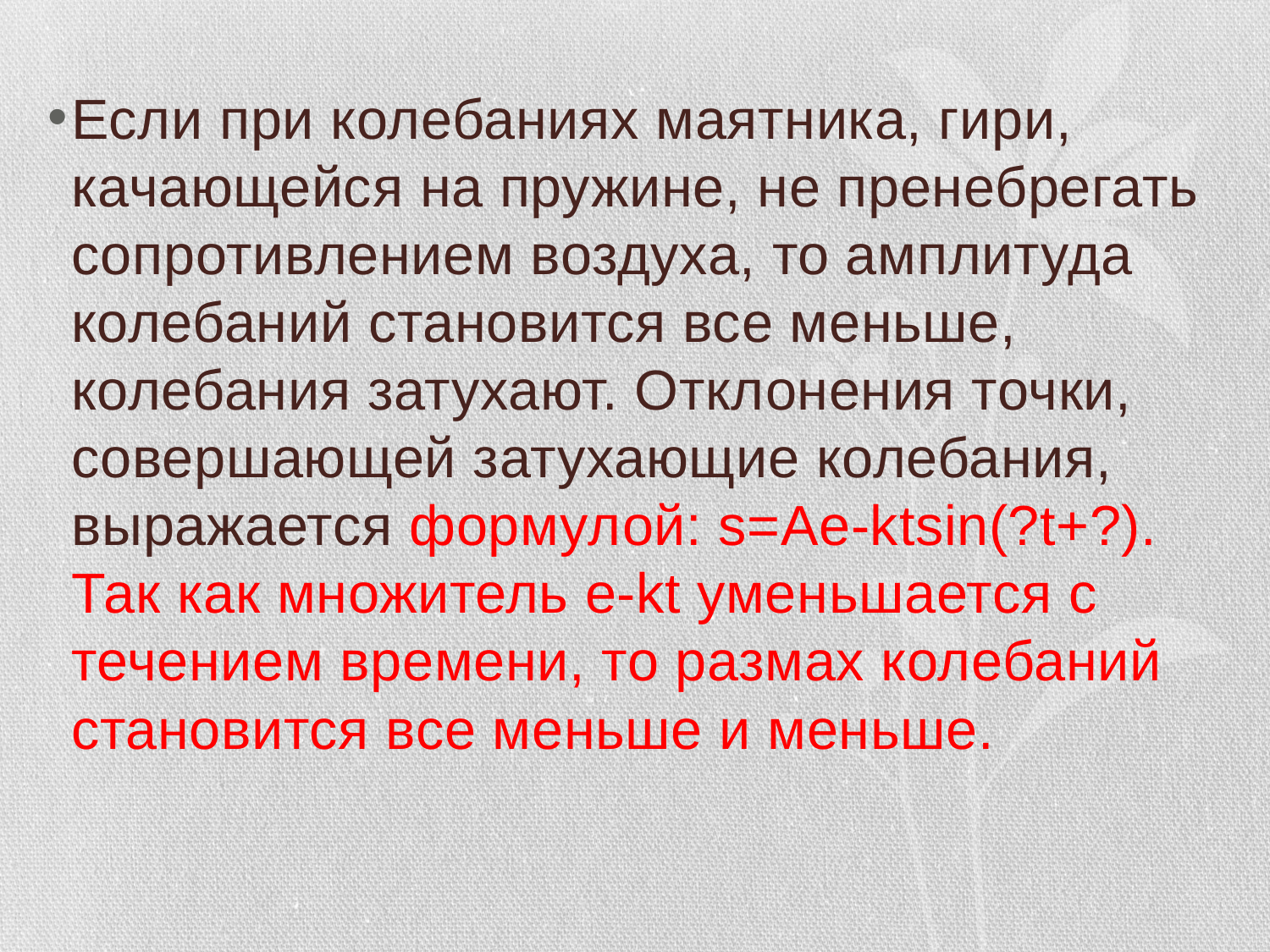

Если при колебаниях маятника, гири, качающейся на пружине, не пренебрегать сопротивлением воздуха, то амплитуда колебаний становится все меньше, колебания затухают. Отклонения точки, совершающей затухающие колебания, выражается формулой: s=Ae-ktsin(?t+?). Так как множитель е-kt уменьшается с течением времени, то размах колебаний становится все меньше и меньше.